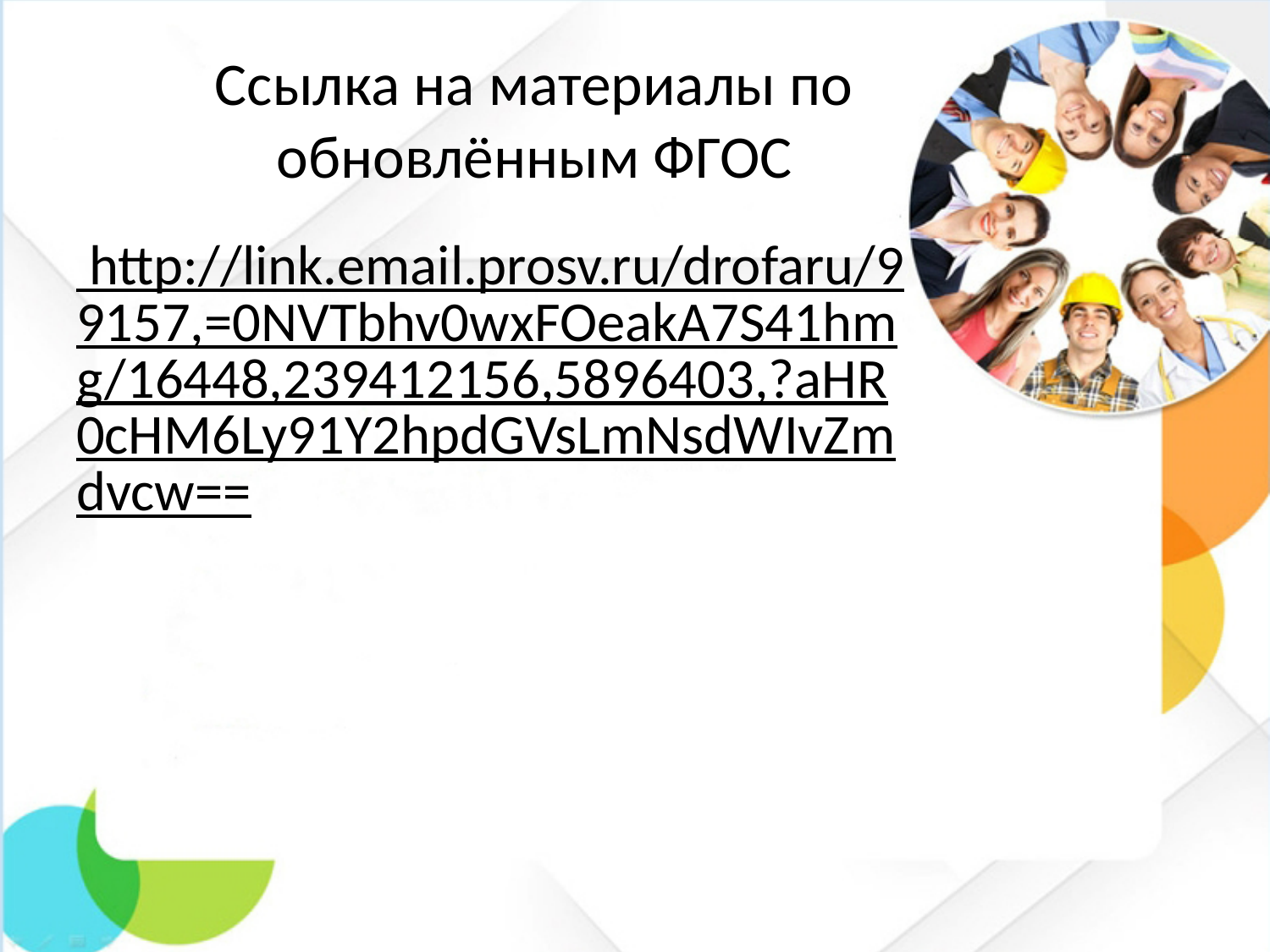

# Ссылка на материалы по обновлённым ФГОС
 http://link.email.prosv.ru/drofaru/99157,=0NVTbhv0wxFOeakA7S41hmg/16448,239412156,5896403,?aHR0cHM6Ly91Y2hpdGVsLmNsdWIvZmdvcw==